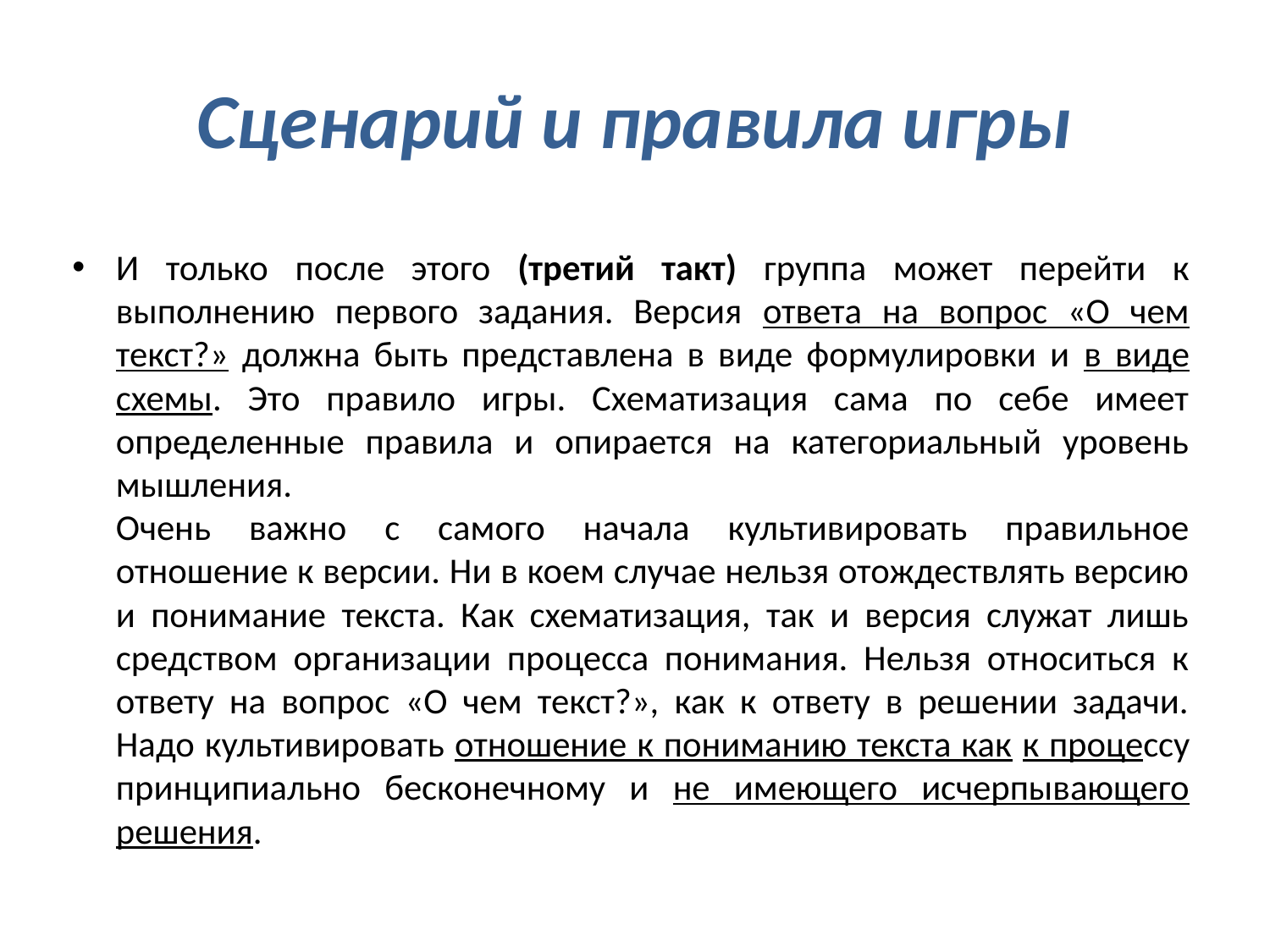

# Сценарий и правила игры
И только после этого (третий такт) группа может перейти к выполнению первого задания. Версия ответа на вопрос «О чем текст?» должна быть представлена в виде формулировки и в виде схемы. Это правило игры. Схематизация сама по себе имеет определенные правила и опирается на категориальный уровень мышления. 
Очень важно с самого начала культивировать правильное отношение к версии. Ни в коем случае нельзя отождествлять версию и понимание текста. Как схематизация, так и версия служат лишь средством организации процесса понимания. Нельзя относиться к ответу на вопрос «О чем текст?», как к ответу в решении задачи. Надо культивировать отношение к пониманию текста как к процессу принципиально бесконечному и не имеющего исчерпывающего решения.